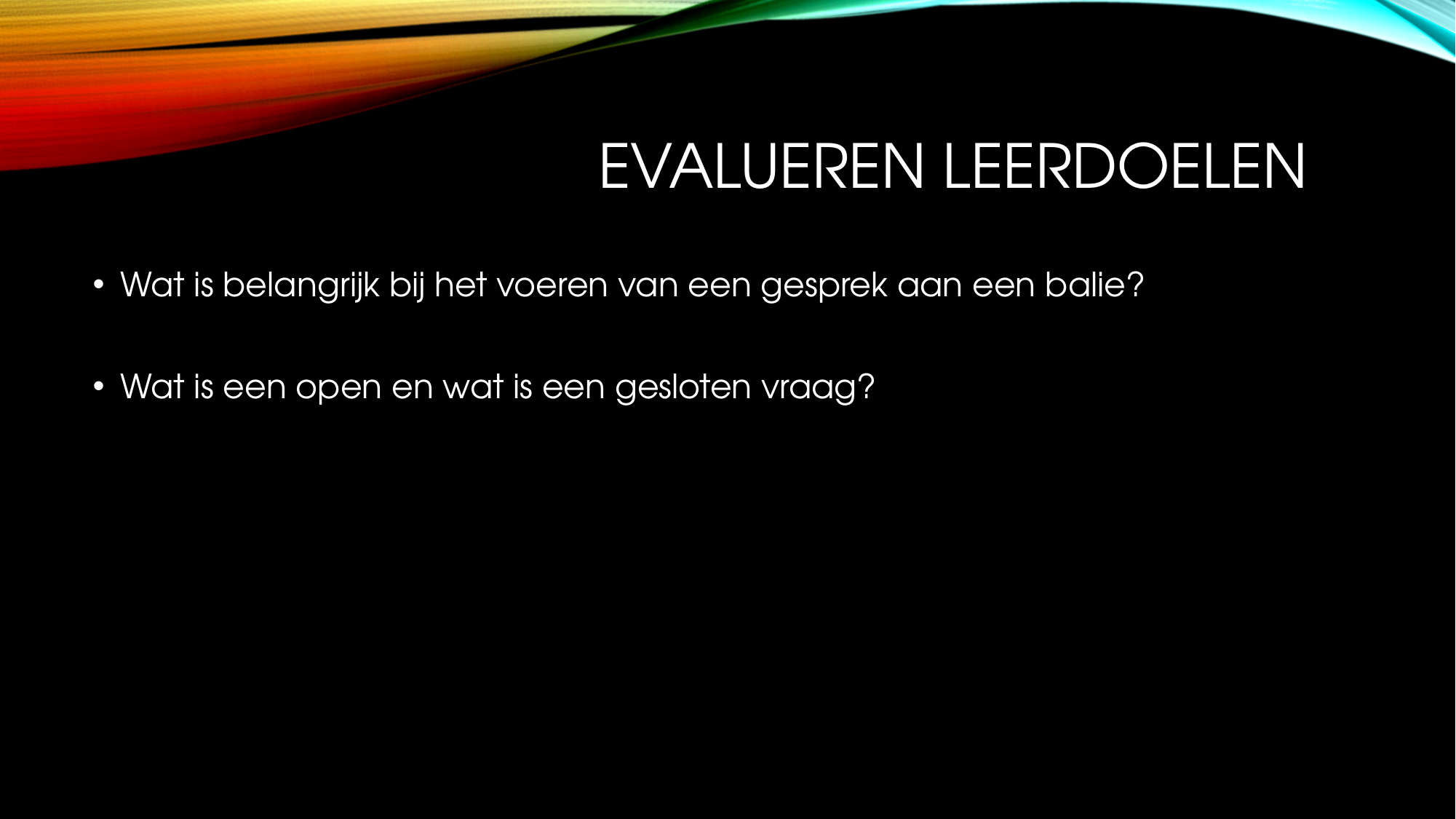

# Evalueren leerdoelen
Wat is belangrijk bij het voeren van een gesprek aan een balie?

Wat is een open en wat is een gesloten vraag?